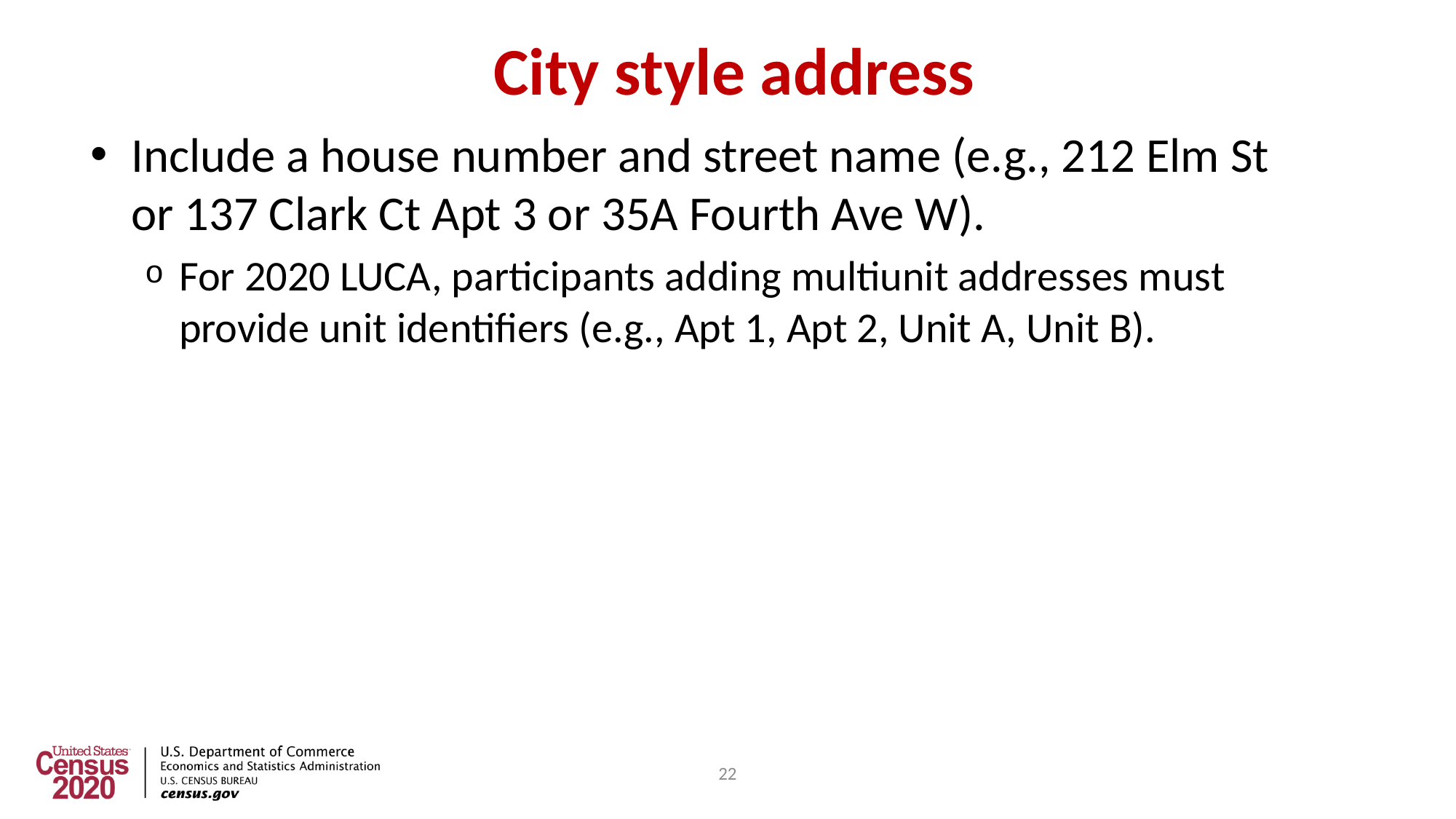

# City style address
Include a house number and street name (e.g., 212 Elm St or 137 Clark Ct Apt 3 or 35A Fourth Ave W).
For 2020 LUCA, participants adding multiunit addresses must provide unit identifiers (e.g., Apt 1, Apt 2, Unit A, Unit B).
22